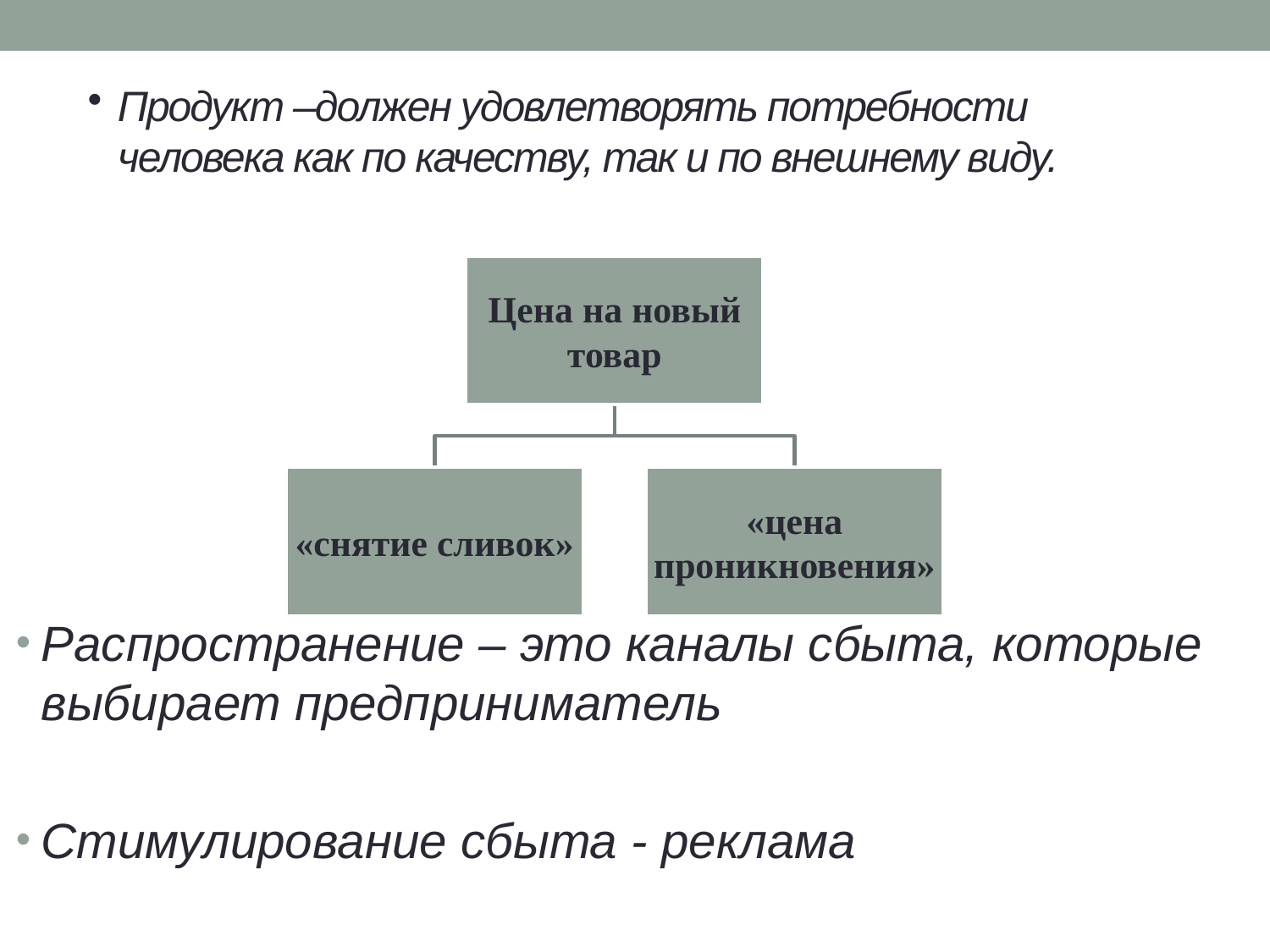

# Продукт –должен удовлетворять потребности человека как по качеству, так и по внешнему виду.
Цена на новый товар
«снятие сливок»
«цена проникновения»
Распространение – это каналы сбыта, которые выбирает предприниматель

Стимулирование сбыта - реклама